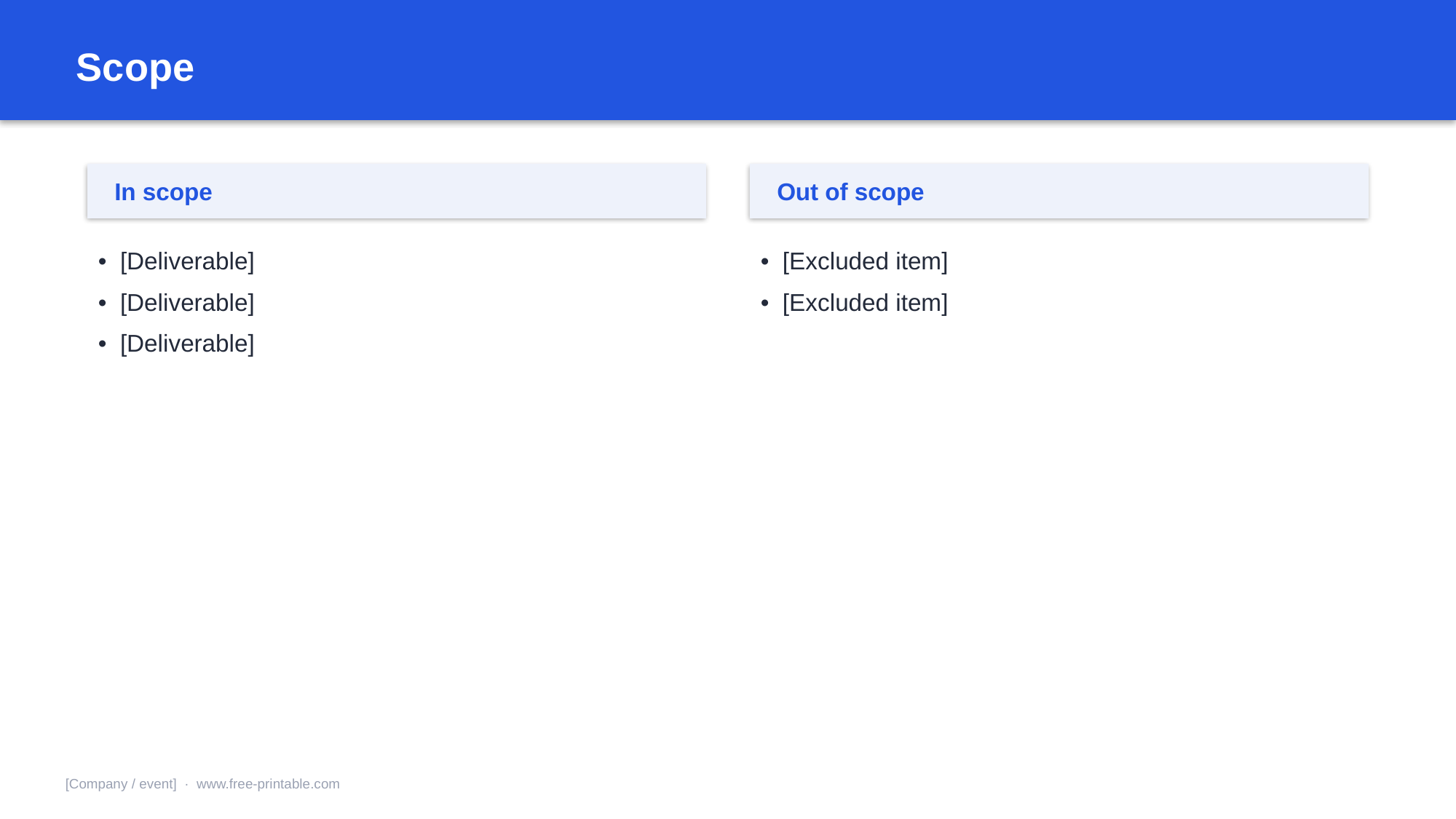

Scope

In scope

Out of scope
•  [Deliverable]
•  [Deliverable]
•  [Deliverable]
•  [Excluded item]
•  [Excluded item]
[Company / event]  ·  www.free-printable.com